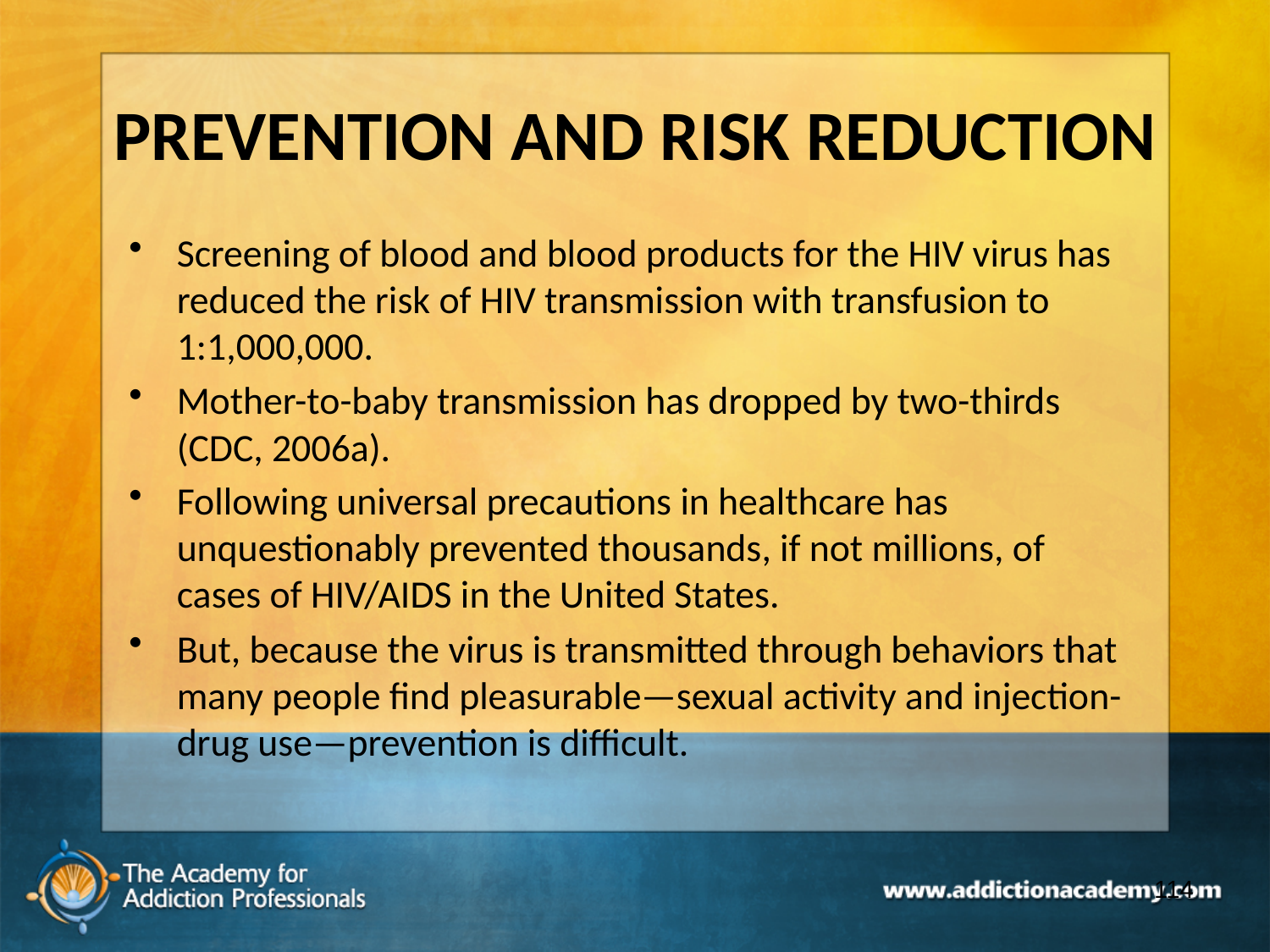

# PREVENTION AND RISK REDUCTION
Screening of blood and blood products for the HIV virus has reduced the risk of HIV transmission with transfusion to 1:1,000,000.
Mother-to-baby transmission has dropped by two-thirds (CDC, 2006a).
Following universal precautions in healthcare has unquestionably prevented thousands, if not millions, of cases of HIV/AIDS in the United States.
But, because the virus is transmitted through behaviors that many people find pleasurable—sexual activity and injection-drug use—prevention is difficult.

114